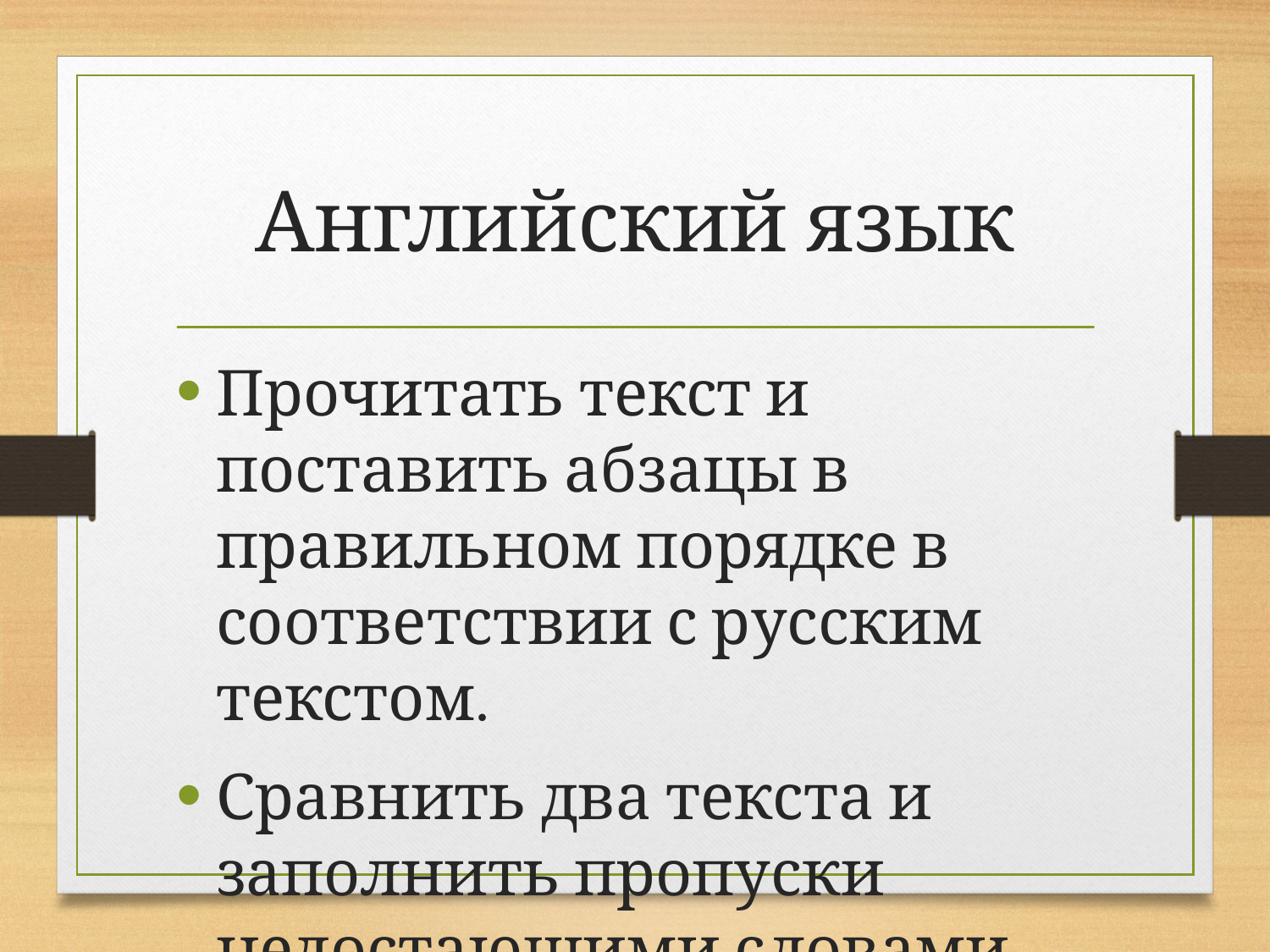

# Английский язык
Прочитать текст и поставить абзацы в правильном порядке в соответствии с русским текстом.
Сравнить два текста и заполнить пропуски недостающими словами.